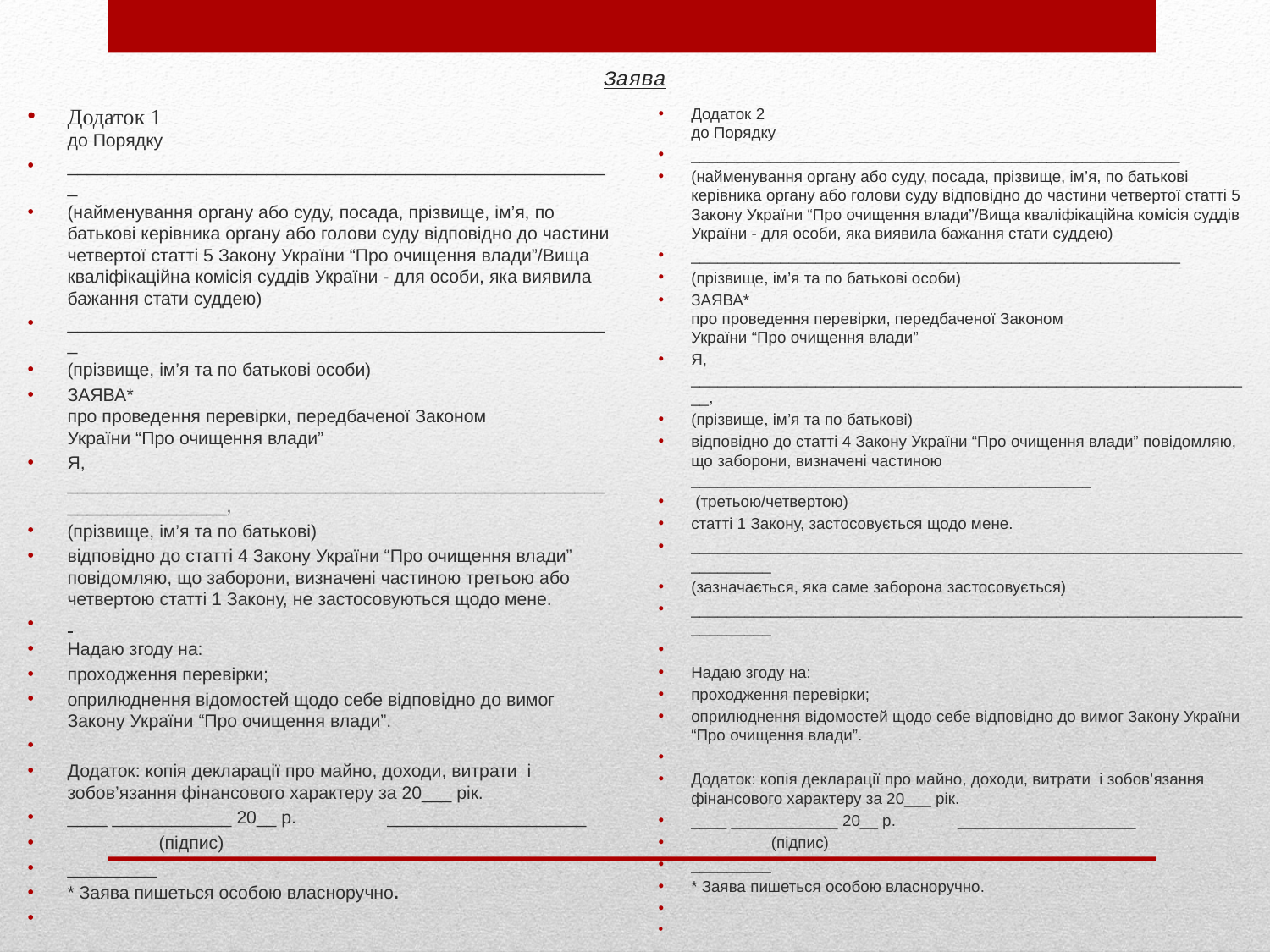

# Заява
Додаток 1
до Порядку
_______________________________________________________
(найменування органу або суду, посада, прізвище, ім’я, по батькові керівника органу або голови суду відповідно до частини четвертої статті 5 Закону України “Про очищення влади”/Вища кваліфікаційна комісія суддів України - для особи, яка виявила бажання стати суддею)
_______________________________________________________
(прізвище, ім’я та по батькові особи)
ЗАЯВА*
про проведення перевірки, передбаченої Законом
України “Про очищення влади”
Я, ______________________________________________________________________,
(прізвище, ім’я та по батькові)
відповідно до статті 4 Закону України “Про очищення влади” повідомляю, що заборони, визначені частиною третьою або четвертою статті 1 Закону, не застосовуються щодо мене.

Надаю згоду на:
проходження перевірки;
оприлюднення відомостей щодо себе відповідно до вимог Закону України “Про очищення влади”.

Додаток: копія декларації про майно, доходи, витрати  і зобов’язання фінансового характеру за 20___ рік.
____ ____________ 20__ р.  			            ____________________
                  (підпис)
_________
* Заява пишеться особою власноручно.

Додаток 2
до Порядку
_______________________________________________________
(найменування органу або суду, посада, прізвище, ім’я, по батькові керівника органу або голови суду відповідно до частини четвертої статті 5 Закону України “Про очищення влади”/Вища кваліфікаційна комісія суддів України - для особи, яка виявила бажання стати суддею)
_______________________________________________________
(прізвище, ім’я та по батькові особи)
ЗАЯВА*
про проведення перевірки, передбаченої Законом
України “Про очищення влади”
Я, ________________________________________________________________,
(прізвище, ім’я та по батькові)
відповідно до статті 4 Закону України “Про очищення влади” повідомляю, що заборони, визначені частиною _____________________________________________
 (третьою/четвертою)
статті 1 Закону, застосовується щодо мене.
_______________________________________________________________________
(зазначається, яка саме заборона застосовується)
_______________________________________________________________________

Надаю згоду на:
проходження перевірки;
оприлюднення відомостей щодо себе відповідно до вимог Закону України “Про очищення влади”.

Додаток: копія декларації про майно, доходи, витрати  і зобов’язання фінансового характеру за 20___ рік.
____ ____________ 20__ р.  			            ____________________
                  (підпис)
_________
* Заява пишеться особою власноручно.